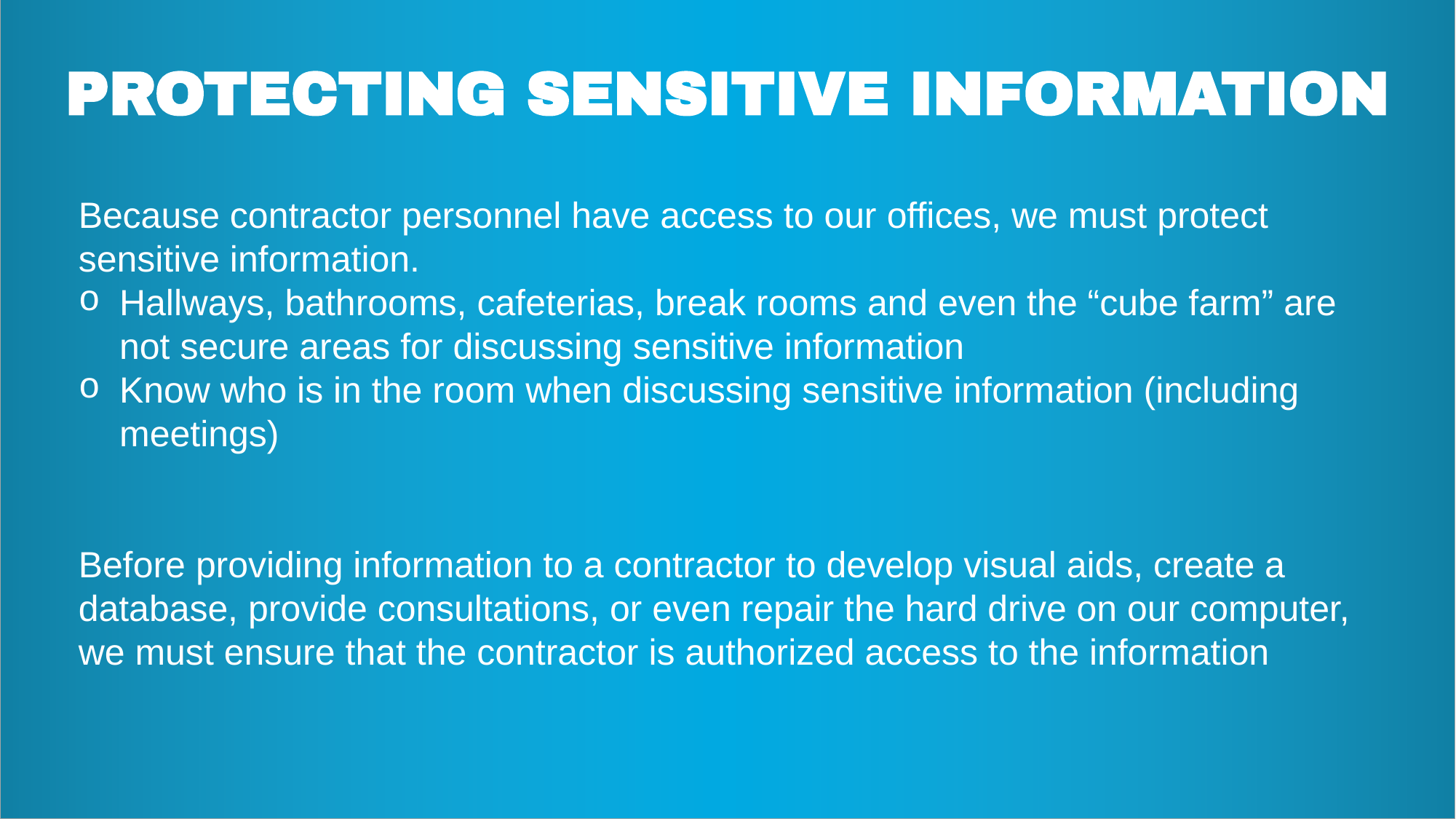

PROTECTING SENSITIVE INFORMATION

Because contractor personnel have access to our offices, we must protect sensitive information.
Hallways, bathrooms, cafeterias, break rooms and even the “cube farm” are not secure areas for discussing sensitive information
Know who is in the room when discussing sensitive information (including meetings)

Before providing information to a contractor to develop visual aids, create a database, provide consultations, or even repair the hard drive on our computer, we must ensure that the contractor is authorized access to the information